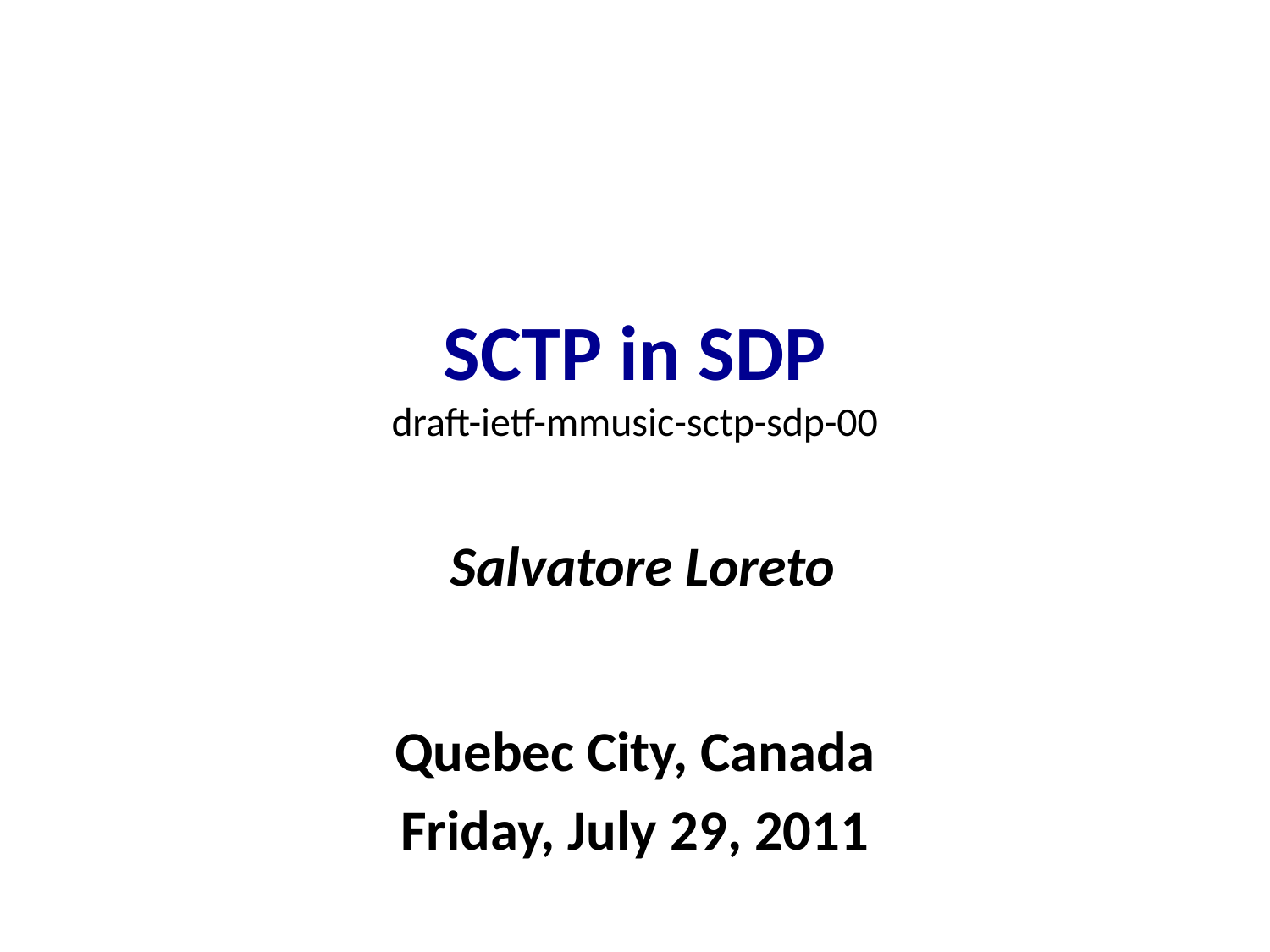

# SCTP in SDP draft-ietf-mmusic-sctp-sdp-00
Salvatore Loreto
Quebec City, Canada
Friday, July 29, 2011